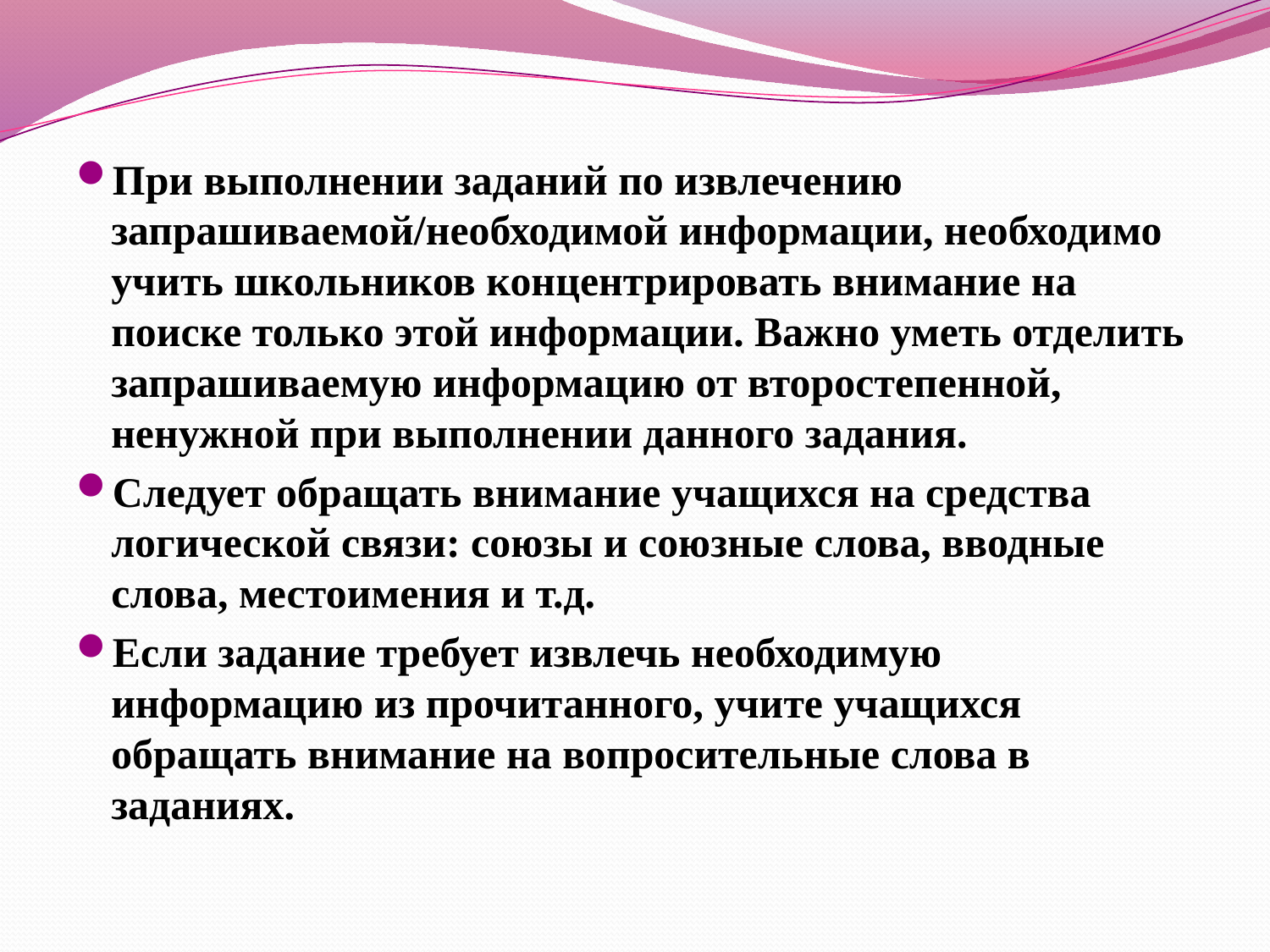

#
При выполнении заданий по извлечению запрашиваемой/необходимой информации, необходимо учить школьников концентрировать внимание на поиске только этой информации. Важно уметь отделить запрашиваемую информацию от второстепенной, ненужной при выполнении данного задания.
Следует обращать внимание учащихся на средства логической связи: союзы и союзные слова, вводные слова, местоимения и т.д.
Если задание требует извлечь необходимую информацию из прочитанного, учите учащихся обращать внимание на вопросительные слова в заданиях.